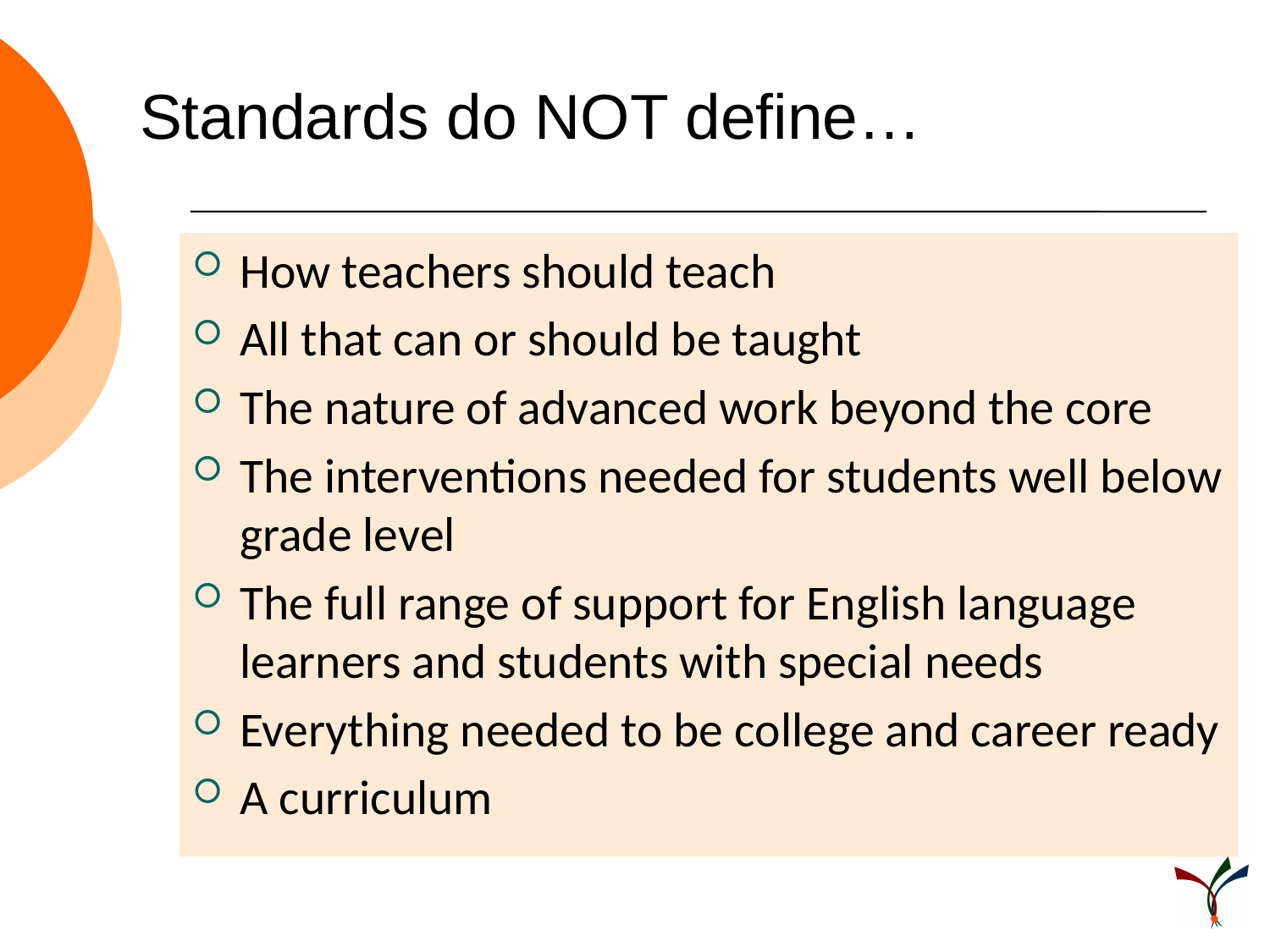

# Standards do NOT define…
How teachers should teach
All that can or should be taught
The nature of advanced work beyond the core
The interventions needed for students well below grade level
The full range of support for English language learners and students with special needs
Everything needed to be college and career ready
A curriculum